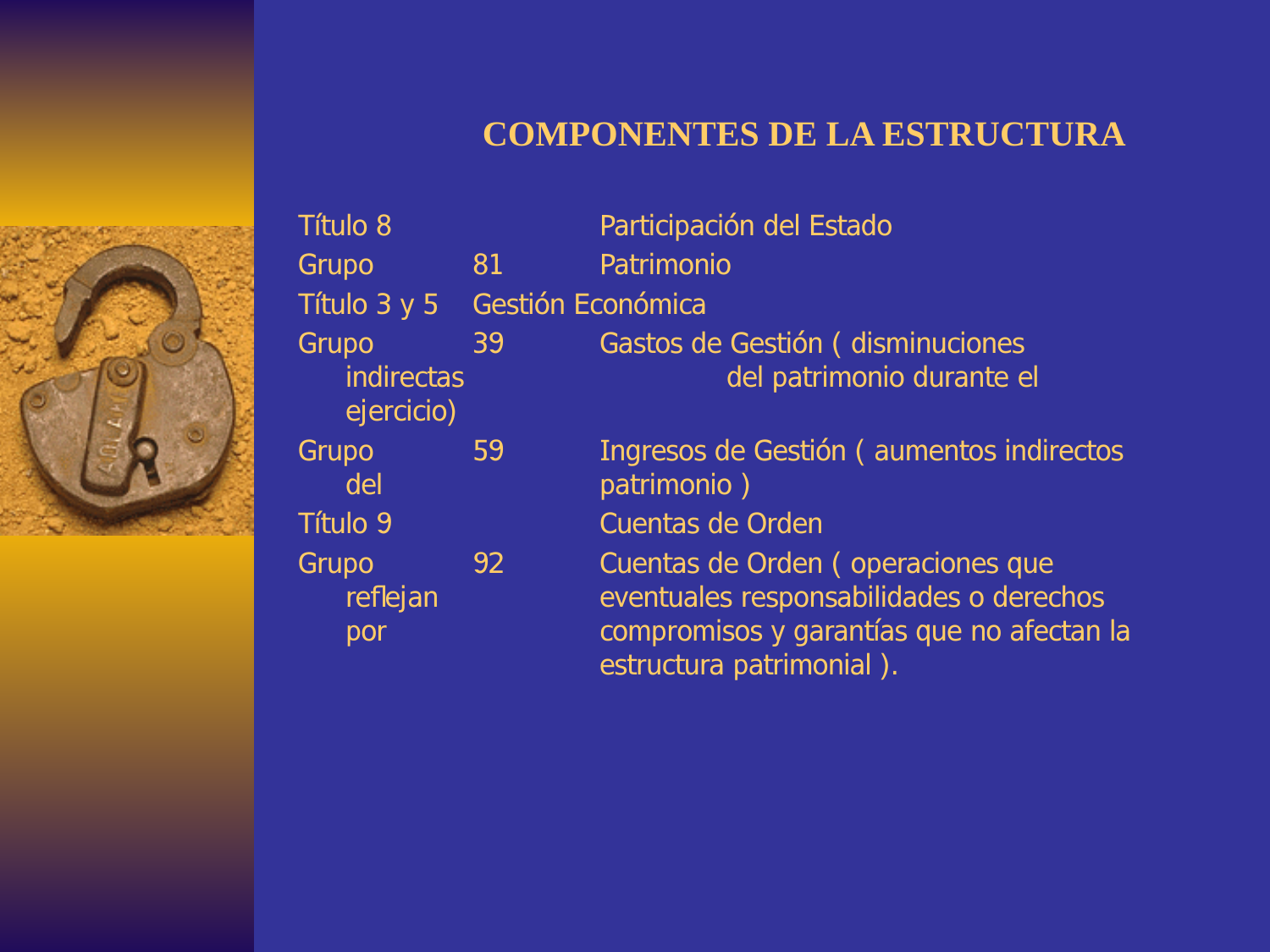

# COMPONENTES DE LA ESTRUCTURA
Título 8		Participación del Estado
Grupo	81	Patrimonio
Título 3 y 5	Gestión Económica
Grupo	39	Gastos de Gestión ( disminuciones  indirectas 		del patrimonio durante el ejercicio)
Grupo	59	Ingresos de Gestión ( aumentos indirectos del 		patrimonio )
Título 9		Cuentas de Orden
Grupo	92	Cuentas de Orden ( operaciones que reflejan 		eventuales responsabilidades o derechos por 		compromisos y garantías que no afectan la 		estructura patrimonial ).